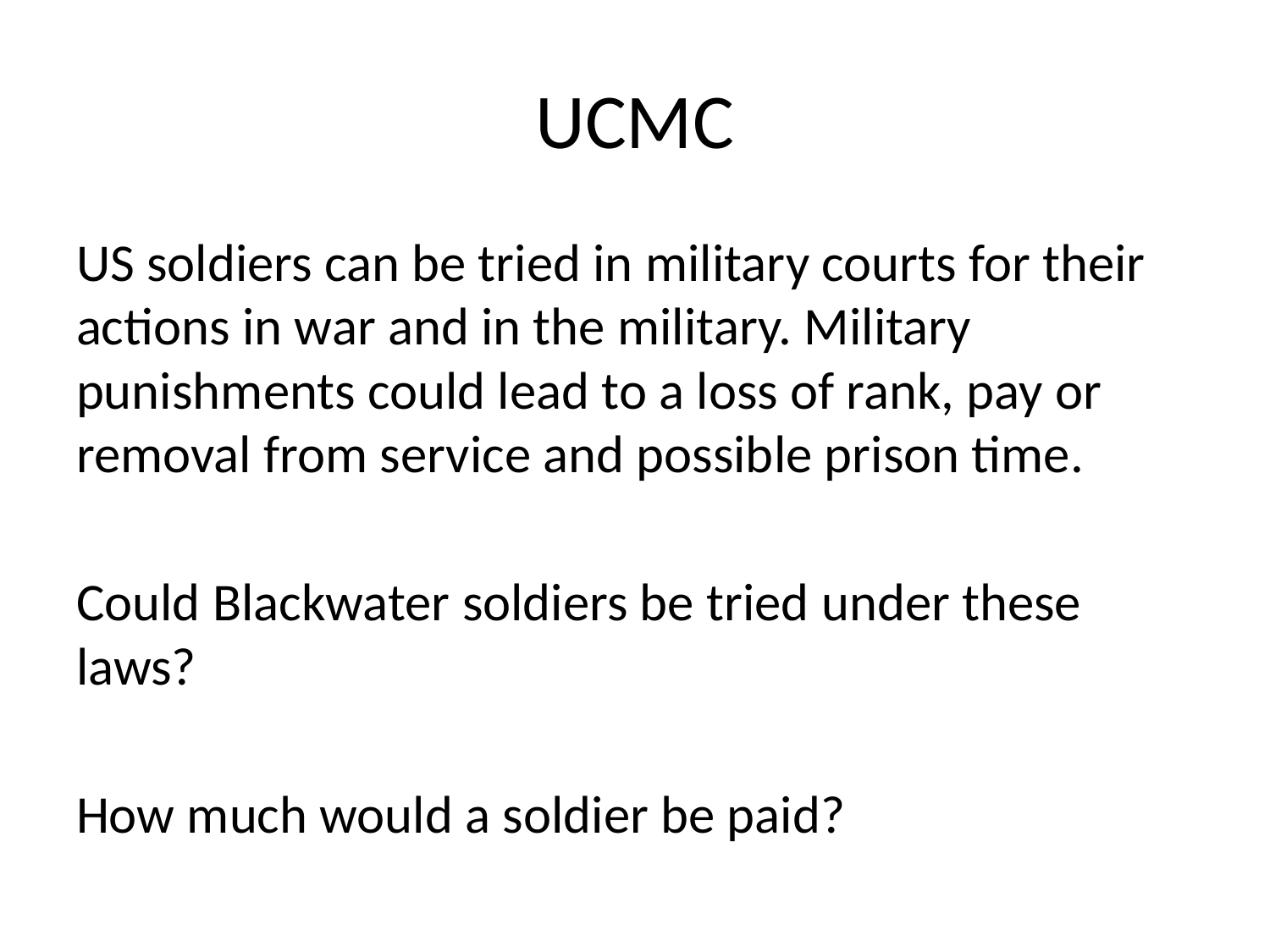

# UCMC
US soldiers can be tried in military courts for their actions in war and in the military. Military punishments could lead to a loss of rank, pay or removal from service and possible prison time.

Could Blackwater soldiers be tried under these laws?

How much would a soldier be paid?